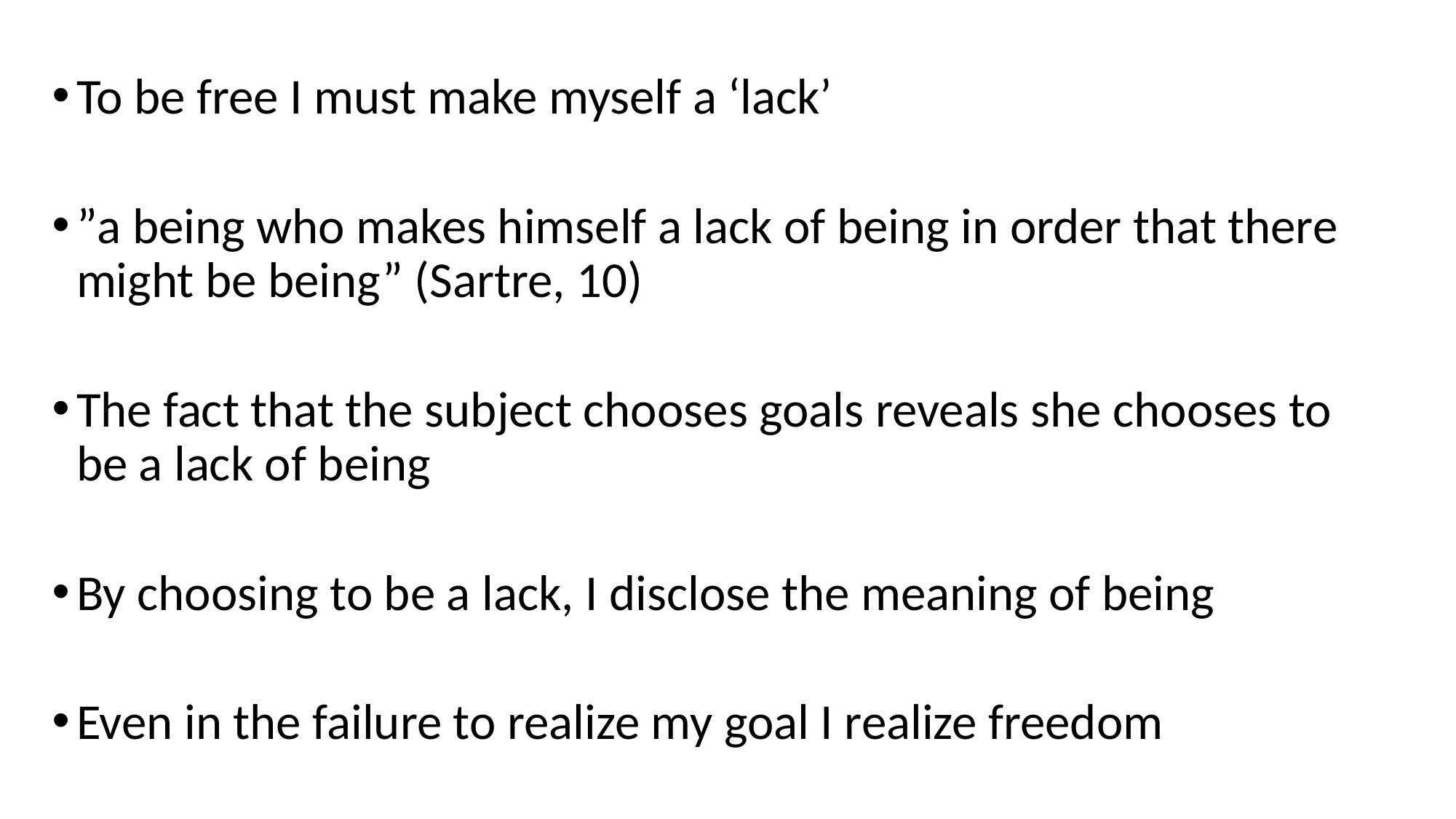

To be free I must make myself a ‘lack’

”a being who makes himself a lack of being in order that there might be being” (Sartre, 10)

The fact that the subject chooses goals reveals she chooses to be a lack of being

By choosing to be a lack, I disclose the meaning of being

Even in the failure to realize my goal I realize freedom